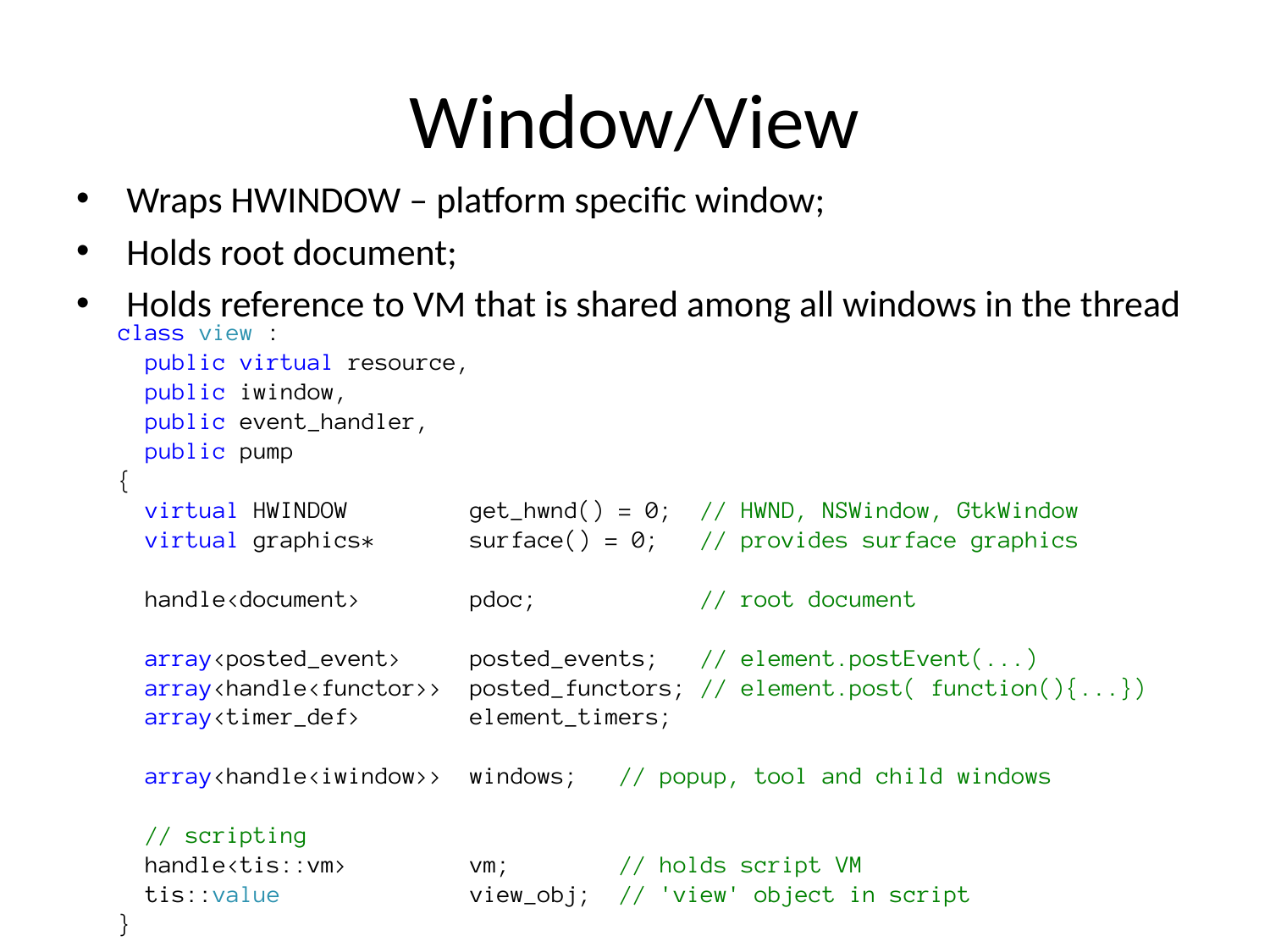

# Window/View
Wraps HWINDOW – platform specific window;
Holds root document;
Holds reference to VM that is shared among all windows in the thread
class view :
  public virtual resource,
  public iwindow,
  public event_handler,
  public pump
{
  virtual HWINDOW         get_hwnd() = 0;  // HWND, NSWindow, GtkWindow
  virtual graphics*       surface() = 0;   // provides surface graphics

  handle<document>        pdoc;            // root document

  array<posted_event>     posted_events;   // element.postEvent(...)
  array<handle<functor>>  posted_functors; // element.post( function(){...})
  array<timer_def>        element_timers;

  array<handle<iwindow>>  windows;   // popup, tool and child windows

  // scripting
  handle<tis::vm>         vm;        // holds script VM
  tis::value              view_obj;  // 'view' object in script
}